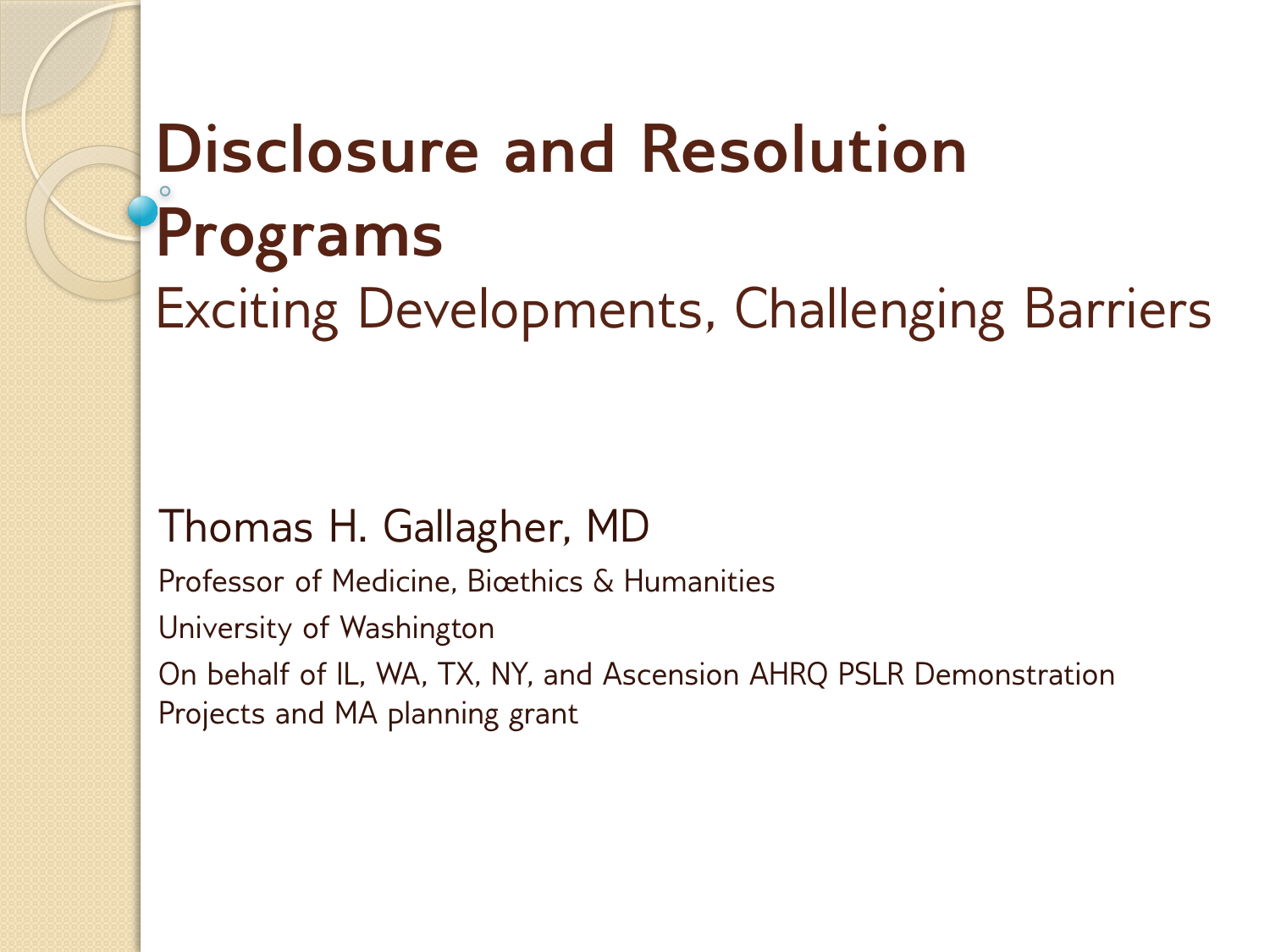

# Disclosure and Resolution Programs Exciting Developments, Challenging Barriers
Thomas H. Gallagher, MD
Professor of Medicine, Bioethics & Humanities
University of Washington
On behalf of IL, WA, TX, NY, and Ascension AHRQ PSLR Demonstration Projects and MA planning grant